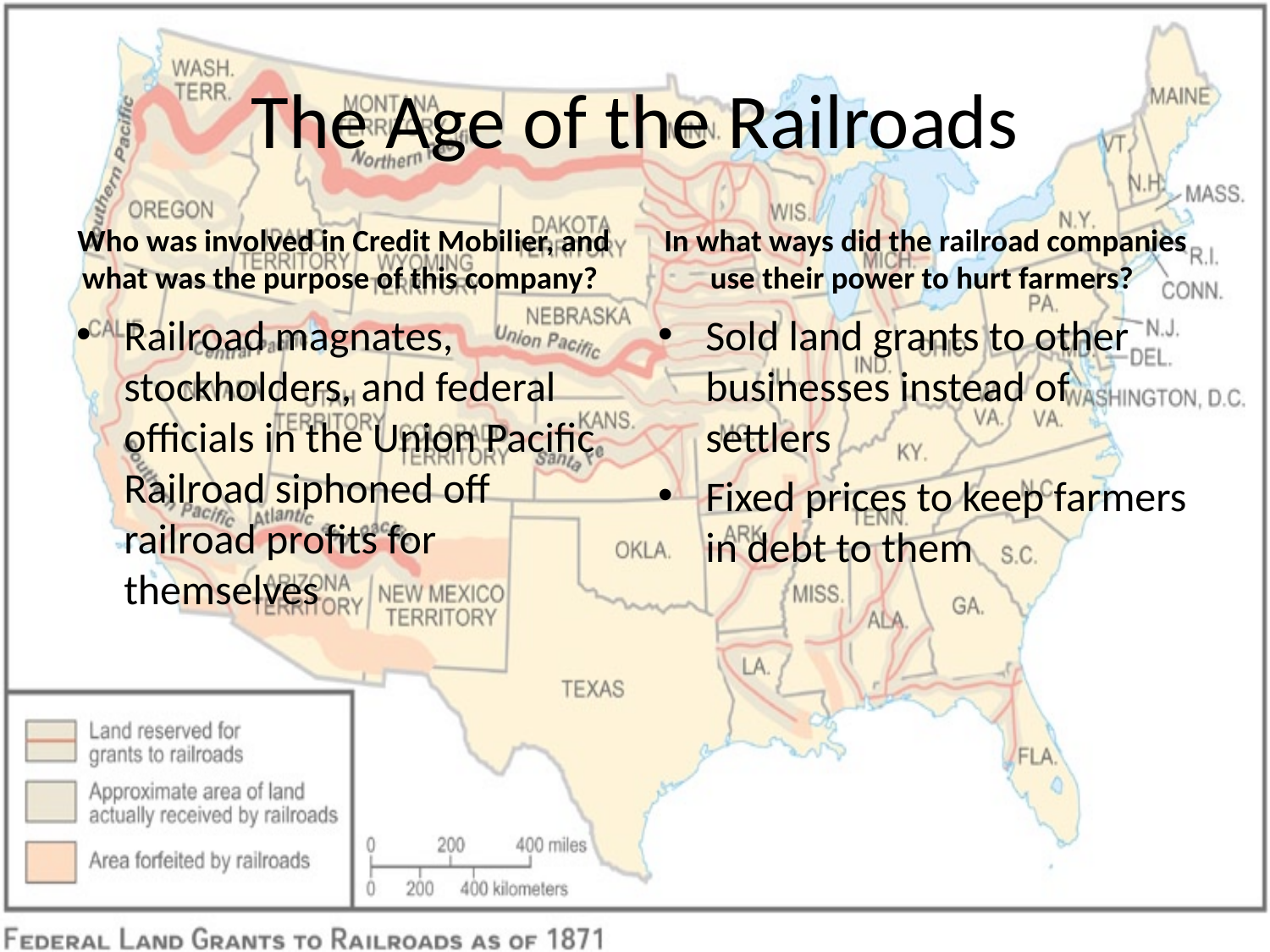

# The Age of the Railroads
Who was involved in Credit Mobilier, and what was the purpose of this company?
In what ways did the railroad companies use their power to hurt farmers?
Railroad magnates, stockholders, and federal officials in the Union Pacific Railroad siphoned off railroad profits for themselves
Sold land grants to other businesses instead of settlers
Fixed prices to keep farmers in debt to them